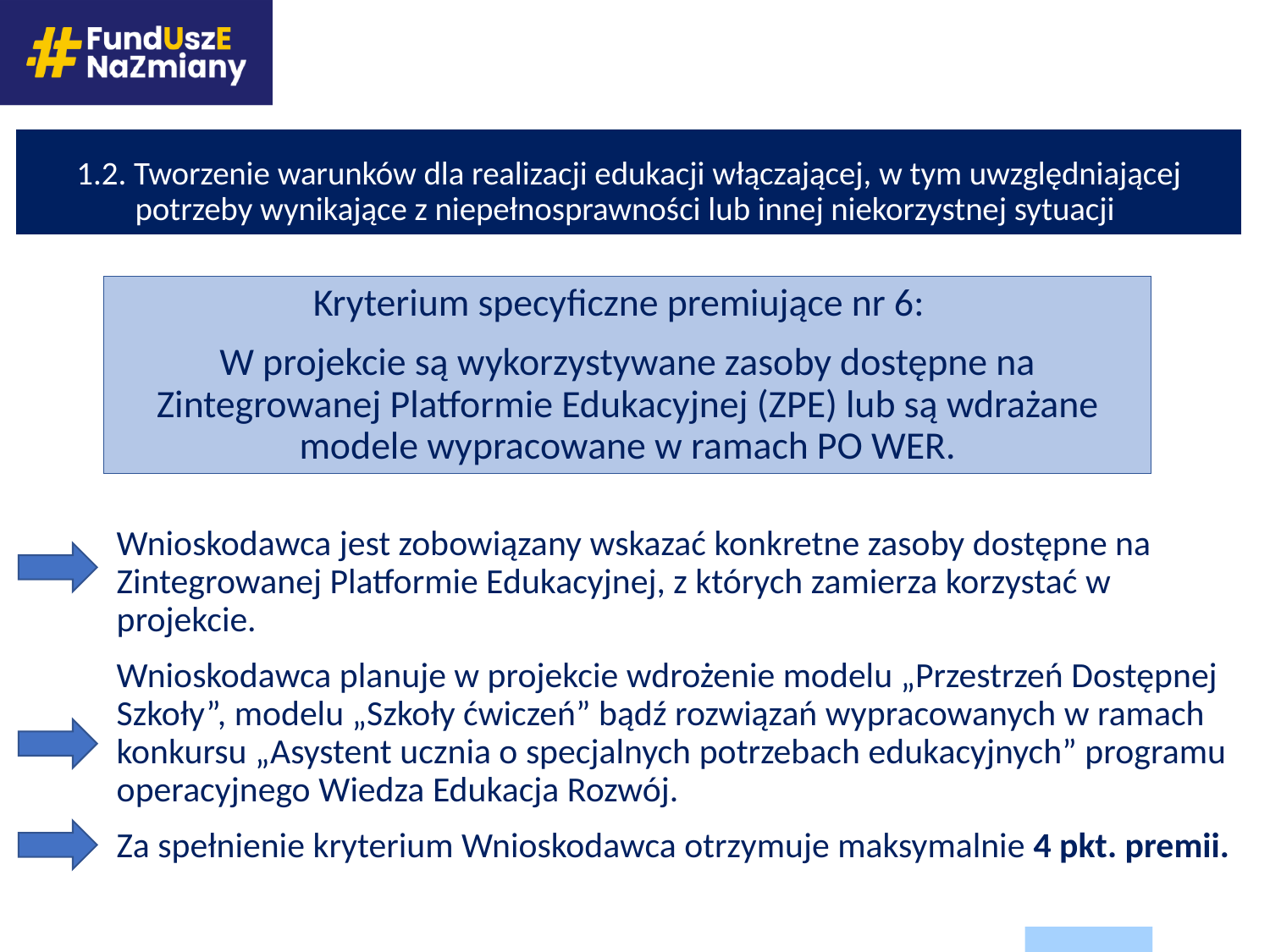

# 1.2. Tworzenie warunków dla realizacji edukacji włączającej, w tym uwzględniającej potrzeby wynikające z niepełnosprawności lub innej niekorzystnej sytuacji
Kryterium specyficzne premiujące nr 6:
W projekcie są wykorzystywane zasoby dostępne na Zintegrowanej Platformie Edukacyjnej (ZPE) lub są wdrażane modele wypracowane w ramach PO WER.
Wnioskodawca jest zobowiązany wskazać konkretne zasoby dostępne na Zintegrowanej Platformie Edukacyjnej, z których zamierza korzystać w projekcie.
Wnioskodawca planuje w projekcie wdrożenie modelu „Przestrzeń Dostępnej Szkoły”, modelu „Szkoły ćwiczeń” bądź rozwiązań wypracowanych w ramach konkursu „Asystent ucznia o specjalnych potrzebach edukacyjnych” programu operacyjnego Wiedza Edukacja Rozwój.
Za spełnienie kryterium Wnioskodawca otrzymuje maksymalnie 4 pkt. premii.